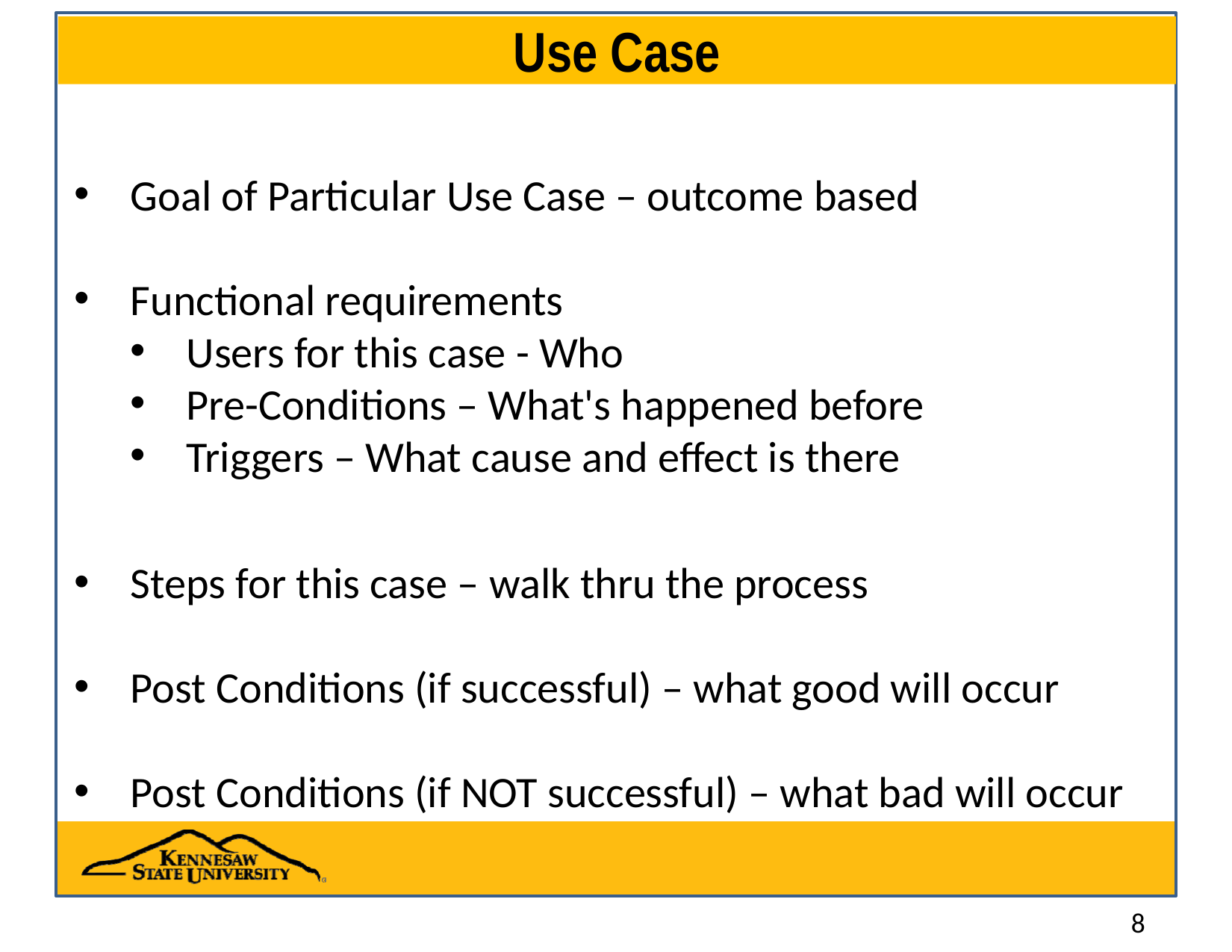

# Use Case
Goal of Particular Use Case – outcome based

Functional requirements
Users for this case - Who
Pre-Conditions – What's happened before
Triggers – What cause and effect is there

Steps for this case – walk thru the process

Post Conditions (if successful) – what good will occur

Post Conditions (if NOT successful) – what bad will occur